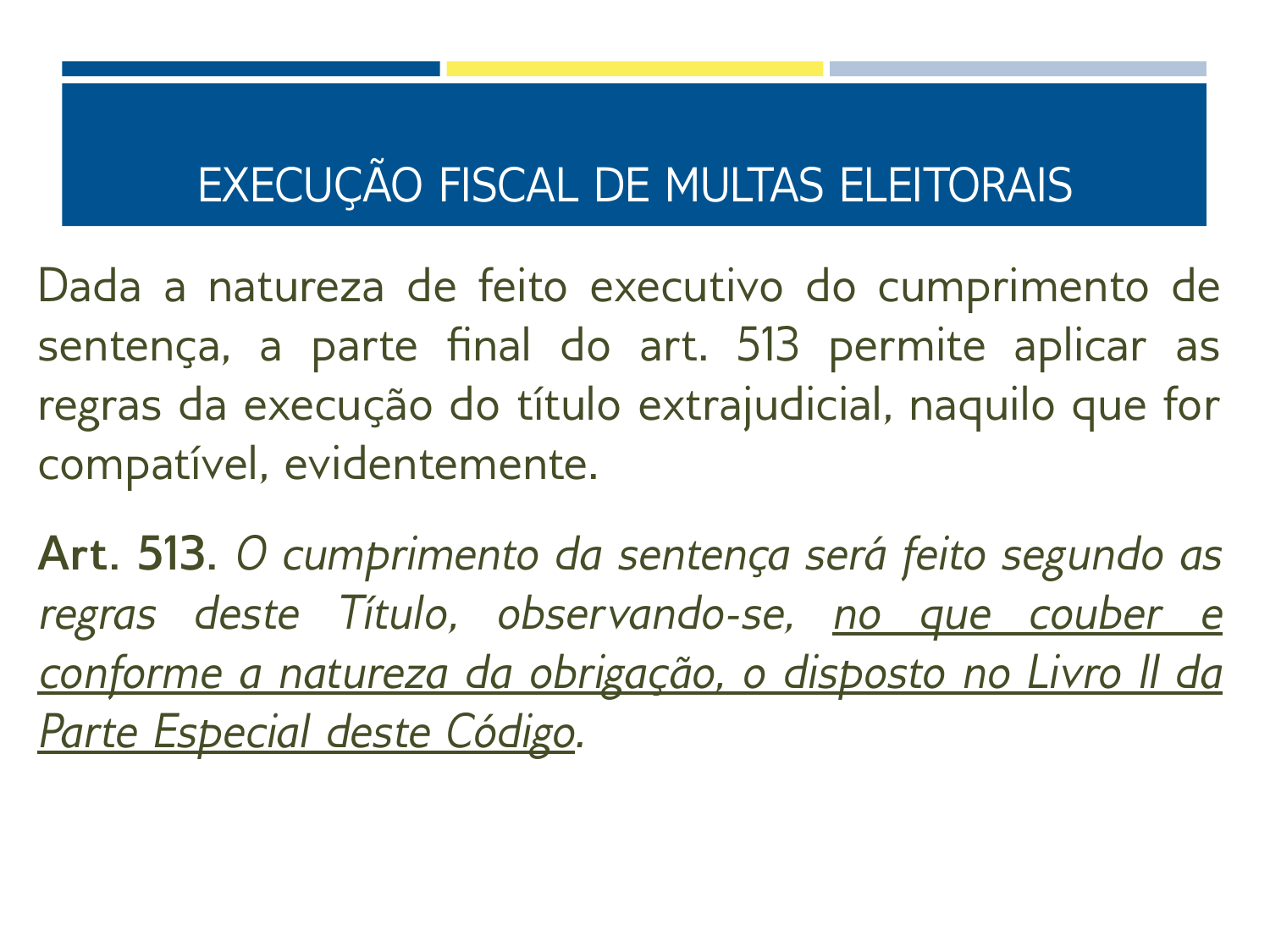

# EXECUÇÃO FISCAL DE MULTAS ELEITORAIS
Dada a natureza de feito executivo do cumprimento de sentença, a parte final do art. 513 permite aplicar as regras da execução do título extrajudicial, naquilo que for compatível, evidentemente.
Art. 513. O cumprimento da sentença será feito segundo as regras deste Título, observando-se, no que couber e conforme a natureza da obrigação, o disposto no Livro II da Parte Especial deste Código.